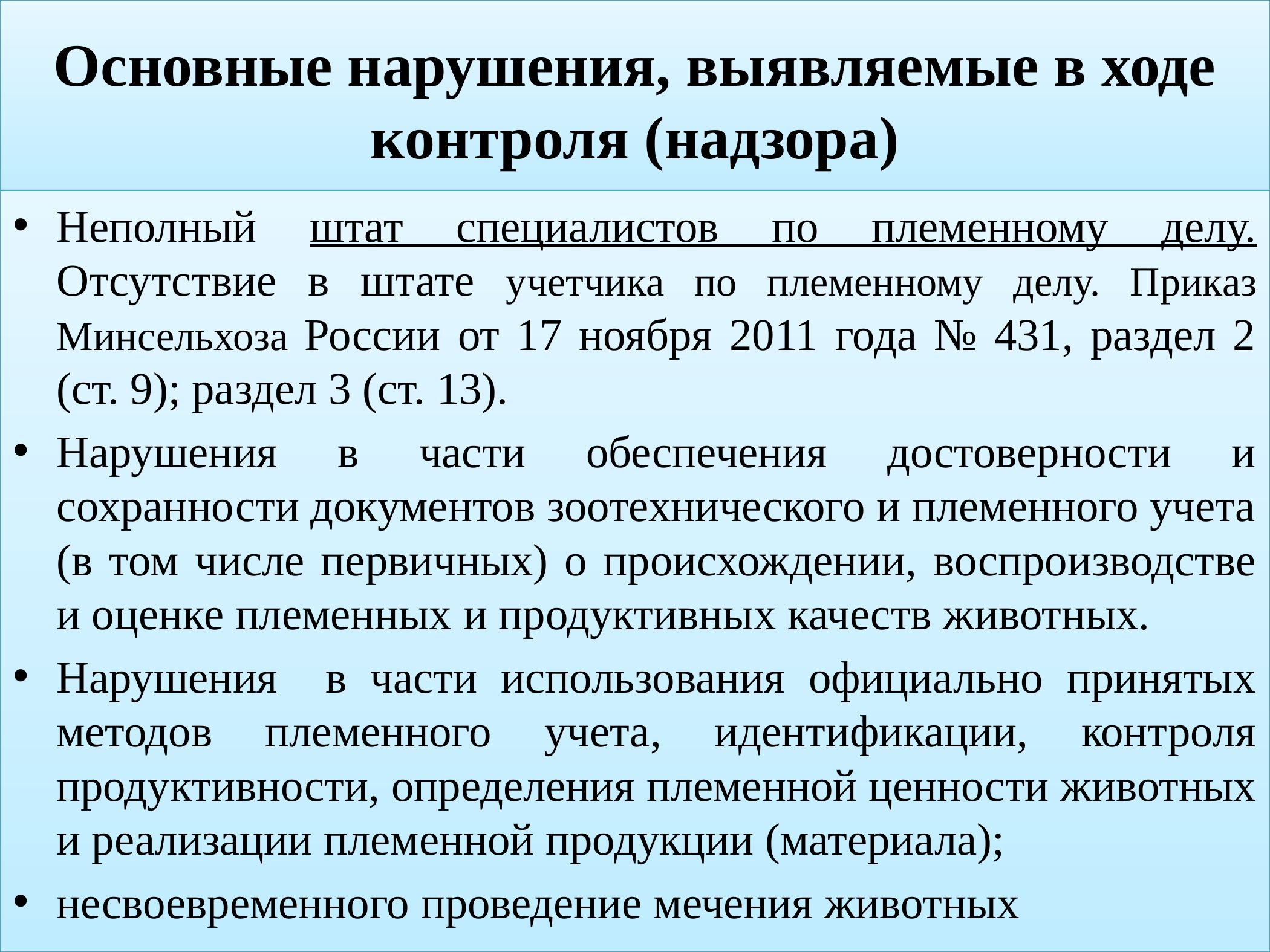

# Основные нарушения, выявляемые в ходе контроля (надзора)
Неполный штат специалистов по племенному делу. Отсутствие в штате учетчика по племенному делу. Приказ Минсельхоза России от 17 ноября 2011 года № 431, раздел 2 (ст. 9); раздел 3 (ст. 13).
Нарушения в части обеспечения достоверности и сохранности документов зоотехнического и племенного учета (в том числе первичных) о происхождении, воспроизводстве и оценке племенных и продуктивных качеств животных.
Нарушения  в части использования официально принятых методов племенного учета, идентификации, контроля продуктивности, определения племенной ценности животных и реализации племенной продукции (материала);
несвоевременного проведение мечения животных